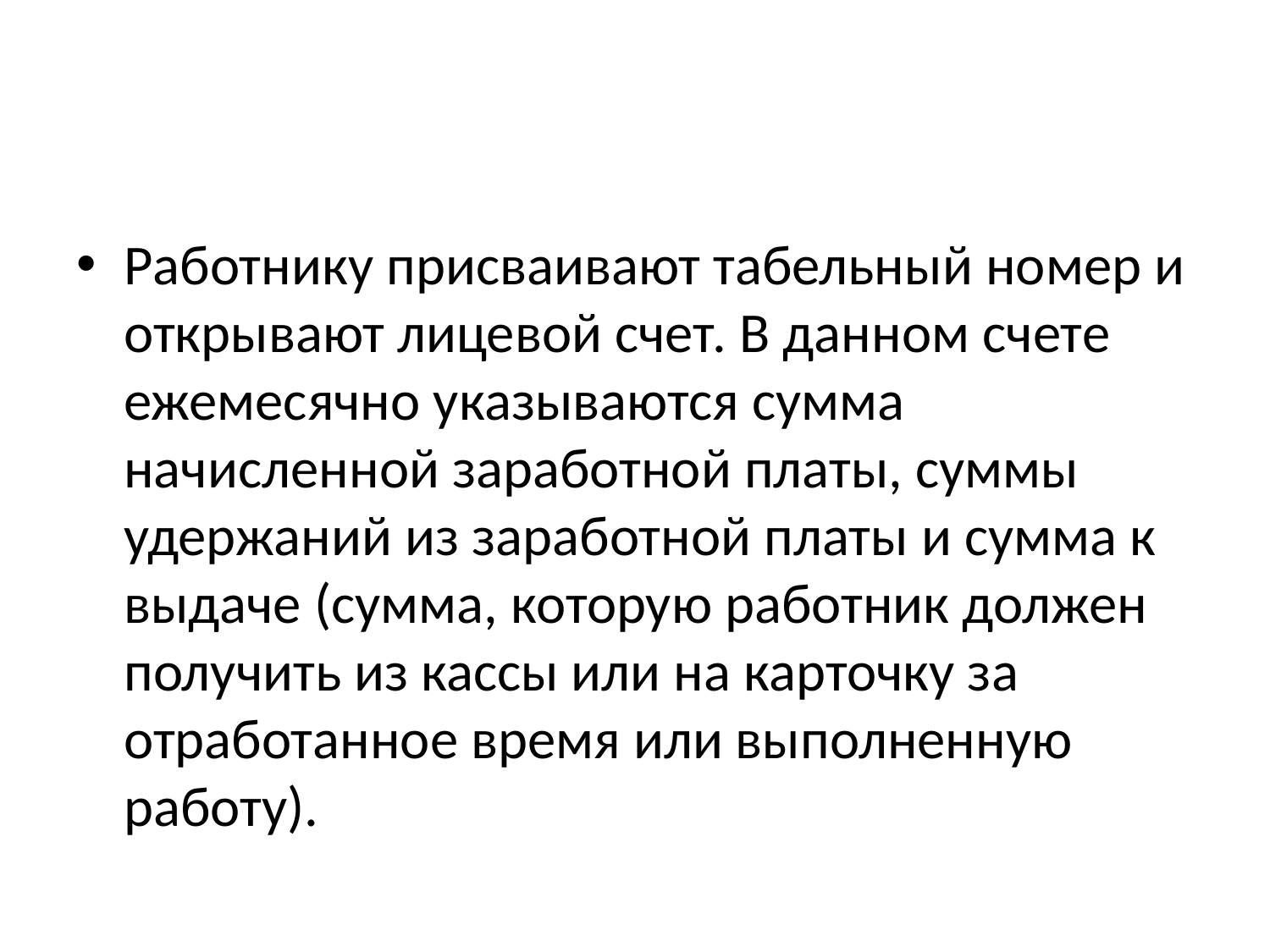

Работнику присваивают табельный номер и открывают лицевой счет. В данном счете ежемесячно указываются сумма начисленной заработной платы, суммы удержаний из заработной платы и сумма к выдаче (сумма, которую работник должен получить из кассы или на карточку за отработанное время или выполненную работу).